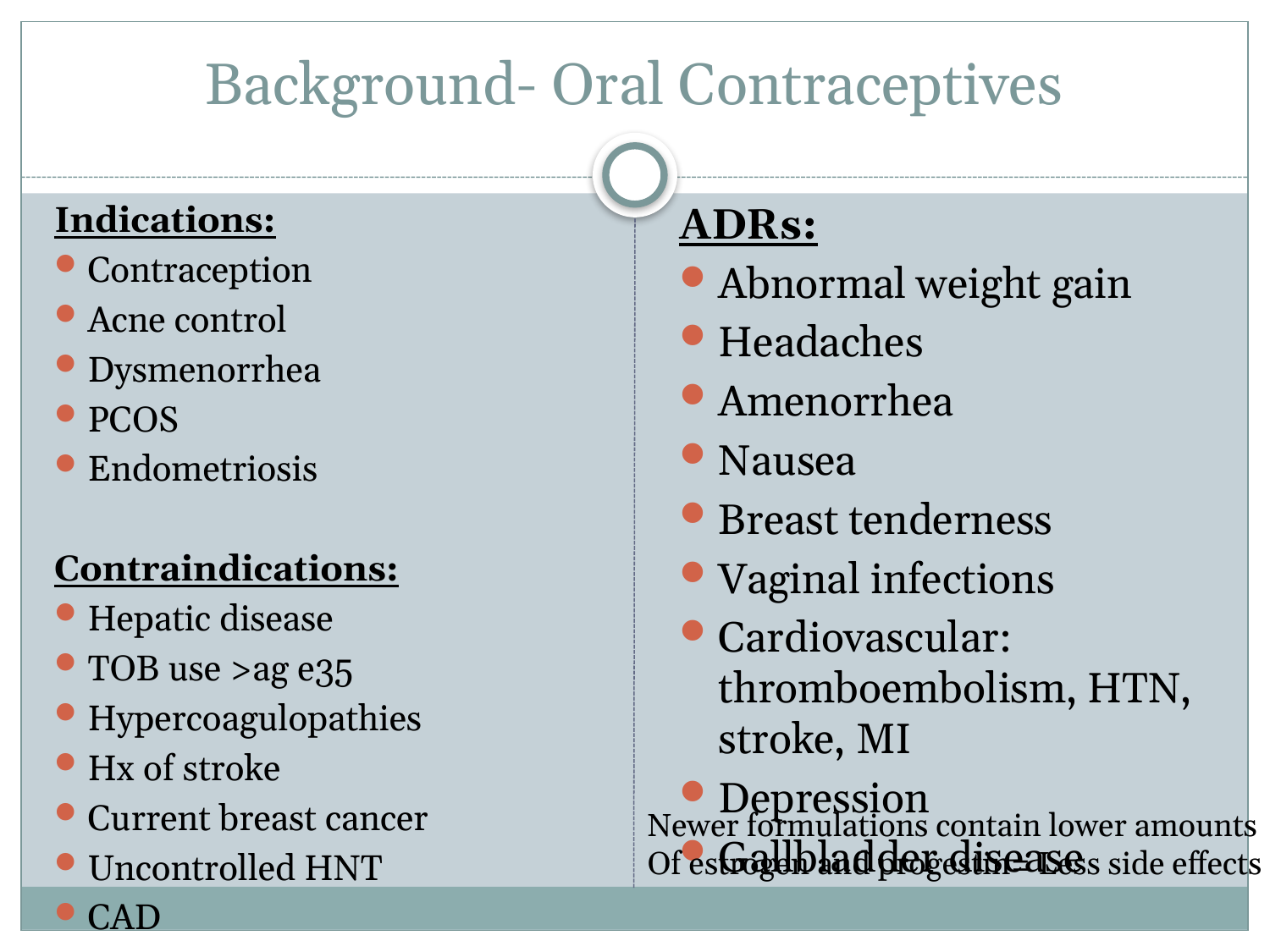

# Background- Oral Contraceptives
Indications:
Contraception
Acne control
Dysmenorrhea
PCOS
Endometriosis

Contraindications:
Hepatic disease
TOB use >ag e35
Hypercoagulopathies
Hx of stroke
Current breast cancer
Uncontrolled HNT
CAD

ADRs:
Abnormal weight gain
Headaches
Amenorrhea
Nausea
Breast tenderness
Vaginal infections
Cardiovascular: thromboembolism, HTN, stroke, MI
Depression
Gallbladder disease

Newer formulations contain lower amounts
Of estrogen and progestin= Less side effects